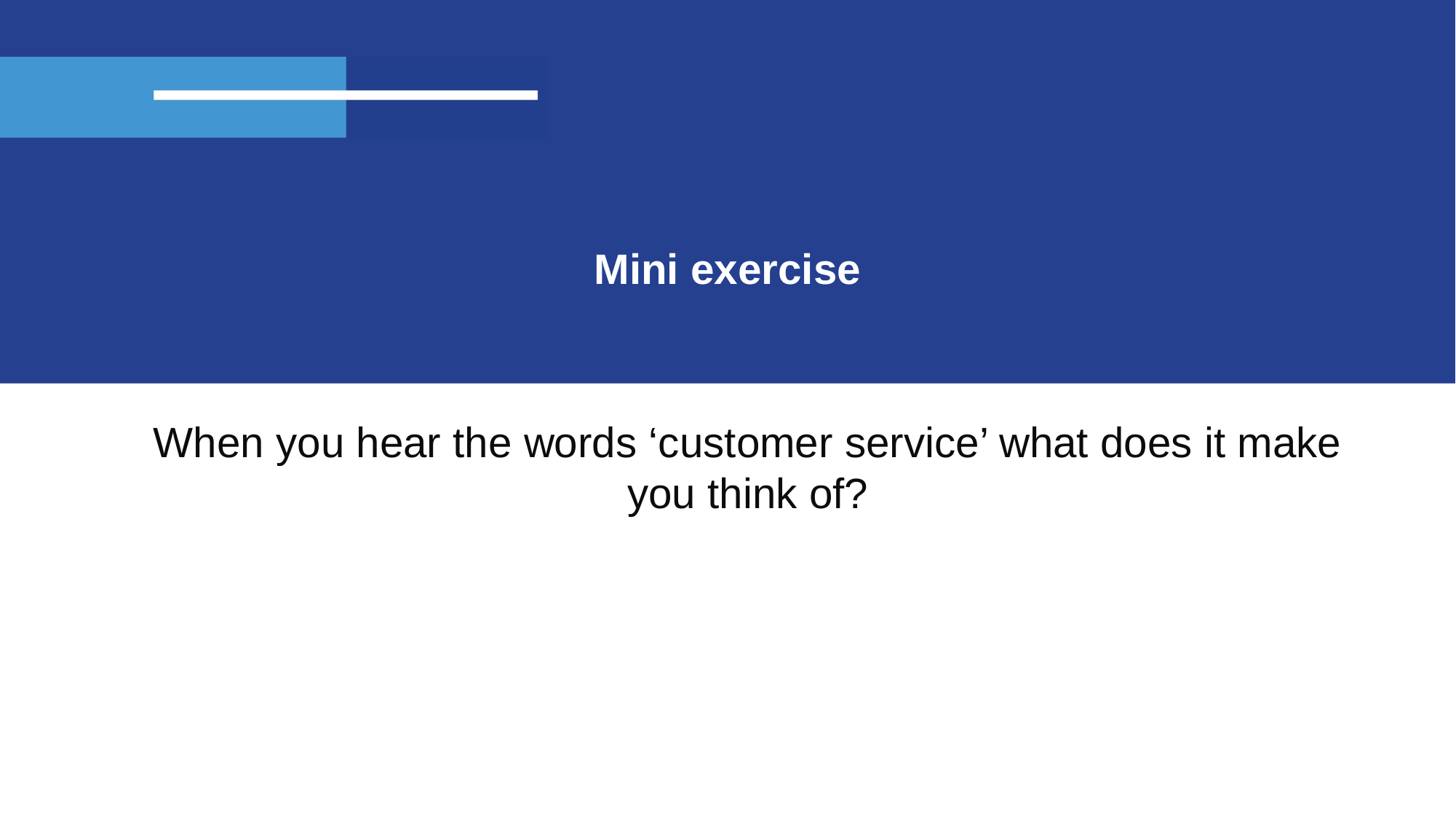

# Mini exercise
When you hear the words ‘customer service’ what does it make you think of?